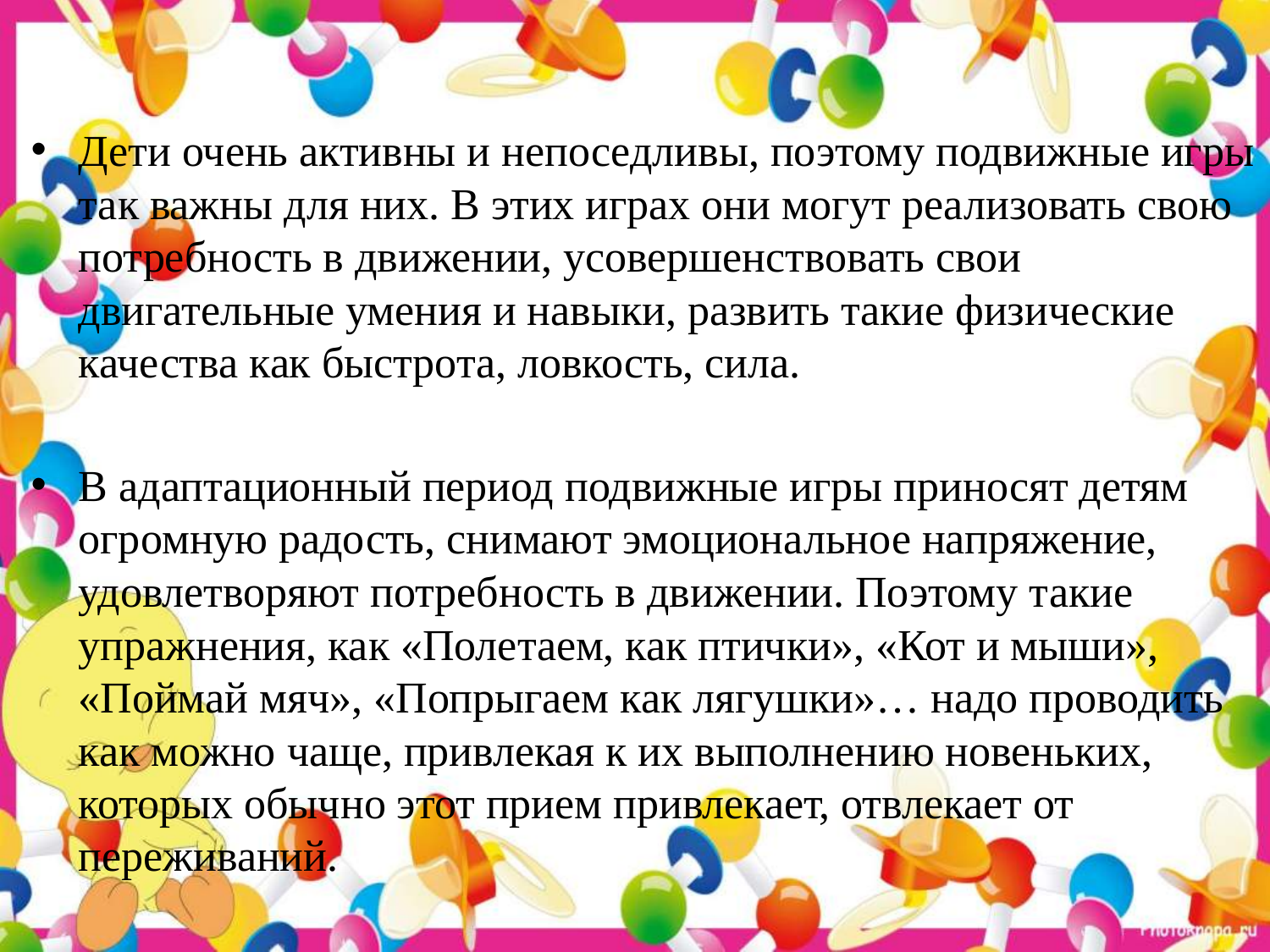

Дети очень активны и непоседливы, поэтому подвижные игры так важны для них. В этих играх они могут реализовать свою потребность в движении, усовершенствовать свои двигательные умения и навыки, развить такие физические качества как быстрота, ловкость, сила.

В адаптационный период подвижные игры приносят детям огромную радость, снимают эмоциональное напряжение, удовлетворяют потребность в движении. Поэтому такие упражнения, как «Полетаем, как птички», «Кот и мыши», «Поймай мяч», «Попрыгаем как лягушки»… надо проводить как можно чаще, привлекая к их выполнению новеньких, которых обычно этот прием привлекает, отвлекает от переживаний.